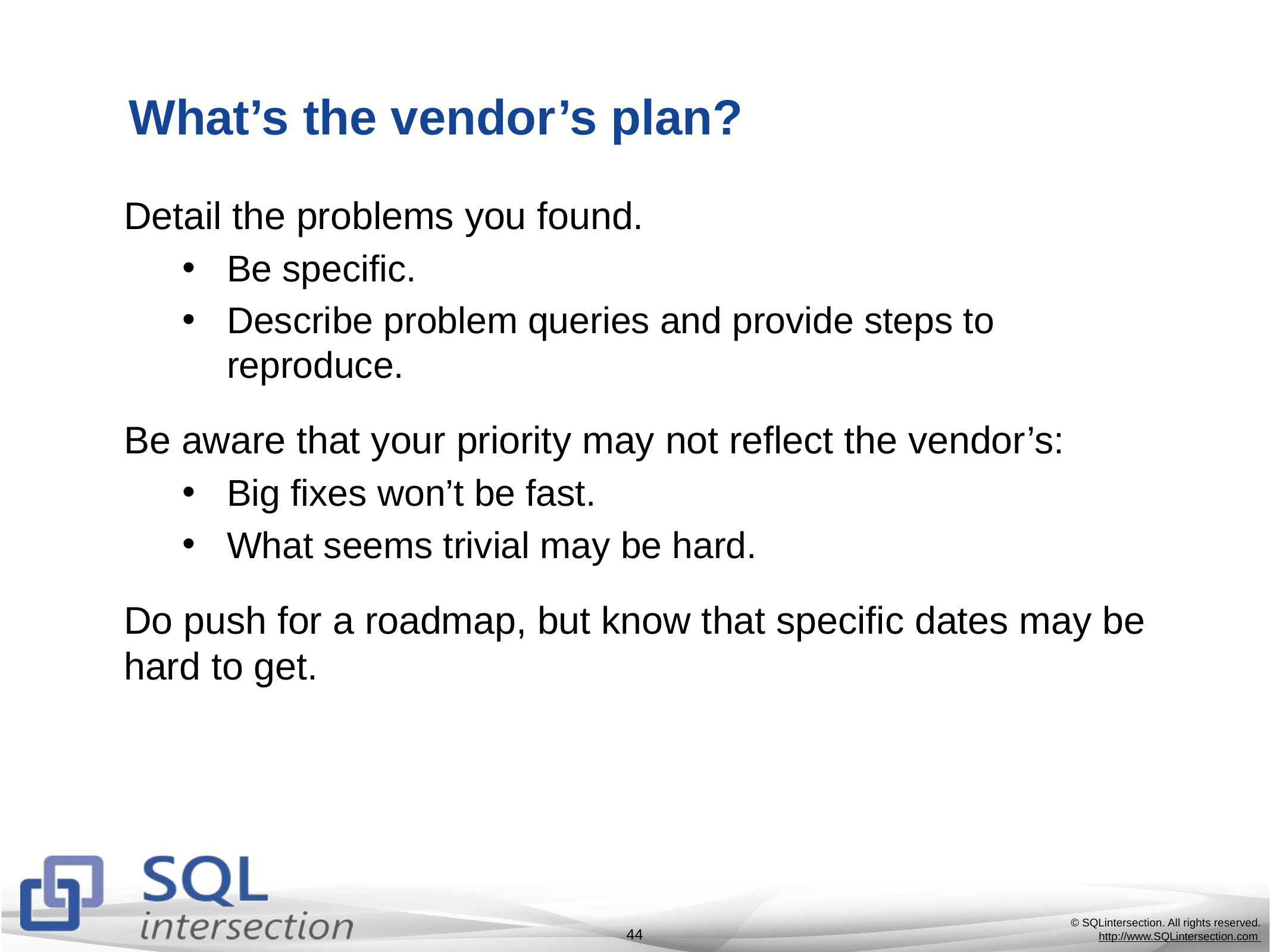

# What’s the vendor’s plan?
Detail the problems you found.
Be specific.
Describe problem queries and provide steps to reproduce.
Be aware that your priority may not reflect the vendor’s:
Big fixes won’t be fast.
What seems trivial may be hard.
Do push for a roadmap, but know that specific dates may be hard to get.